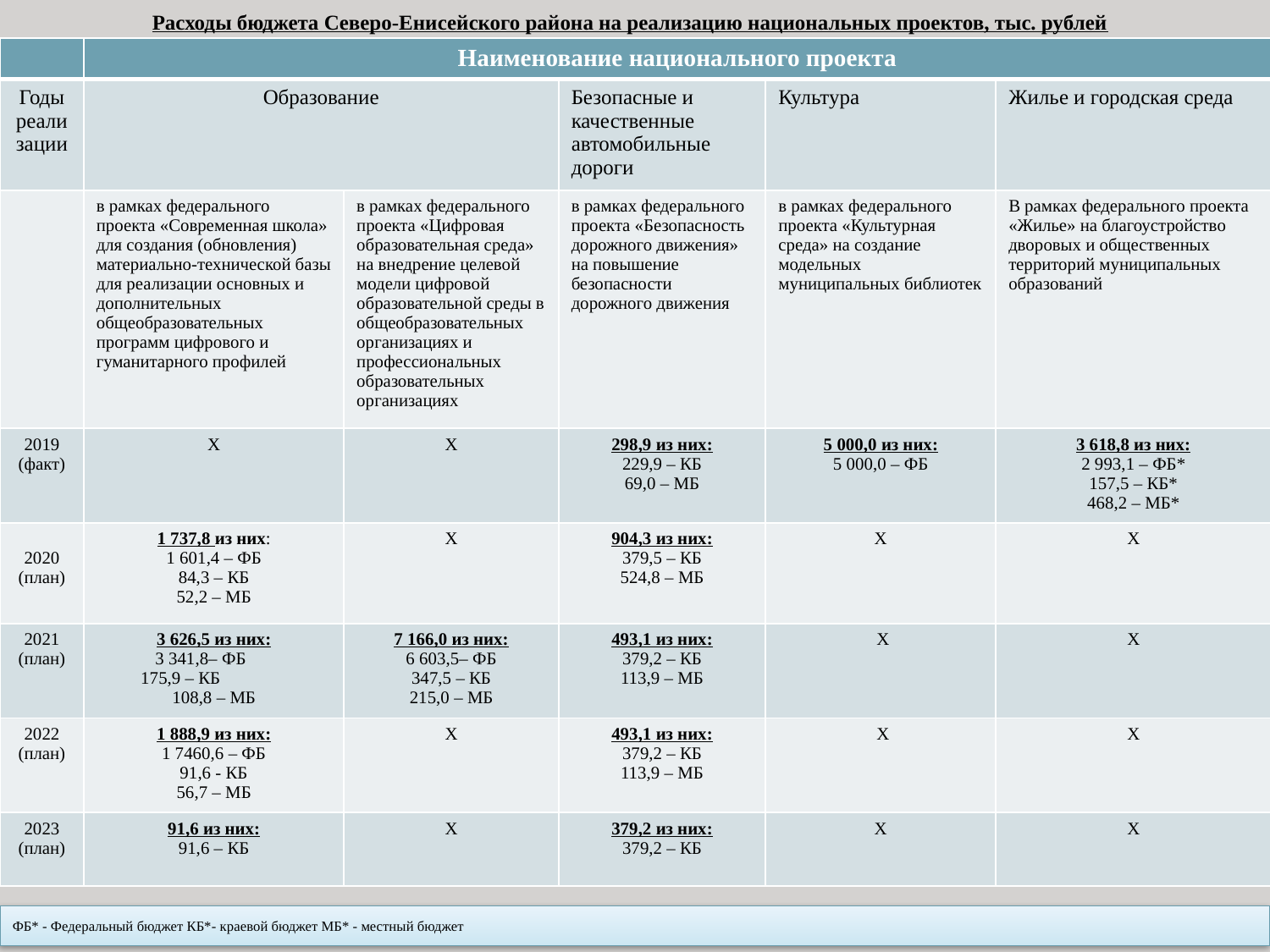

# Расходы бюджета Северо-Енисейского района на реализацию национальных проектов, тыс. рублей
|  | Наименование национального проекта |  |  |  |  |
| --- | --- | --- | --- | --- | --- |
| Годы реализации | Образование |  | Безопасные и качественные автомобильные дороги | Культура | Жилье и городская среда |
|  | в рамках федерального проекта «Современная школа» для создания (обновления) материально-технической базы для реализации основных и дополнительных общеобразовательных программ цифрового и гуманитарного профилей | в рамках федерального проекта «Цифровая образовательная среда» на внедрение целевой модели цифровой образовательной среды в общеобразовательных организациях и профессиональных образовательных организациях | в рамках федерального проекта «Безопасность дорожного движения» на повышение безопасности дорожного движения | в рамках федерального проекта «Культурная среда» на создание модельных муниципальных библиотек | В рамках федерального проекта «Жилье» на благоустройство дворовых и общественных территорий муниципальных образований |
| 2019 (факт) | Х | Х | 298,9 из них: 229,9 – КБ 69,0 – МБ | 5 000,0 из них: 5 000,0 – ФБ | 3 618,8 из них: 2 993,1 – ФБ\* 157,5 – КБ\* 468,2 – МБ\* |
| 2020 (план) | 1 737,8 из них: 1 601,4 – ФБ 84,3 – КБ 52,2 – МБ | Х | 904,3 из них: 379,5 – КБ 524,8 – МБ | Х | Х |
| 2021 (план) | 3 626,5 из них: 3 341,8– ФБ 175,9 – КБ 108,8 – МБ | 7 166,0 из них: 6 603,5– ФБ 347,5 – КБ 215,0 – МБ | 493,1 из них: 379,2 – КБ 113,9 – МБ | Х | Х |
| 2022 (план) | 1 888,9 из них: 1 7460,6 – ФБ 91,6 - КБ 56,7 – МБ | Х | 493,1 из них: 379,2 – КБ 113,9 – МБ | Х | Х |
| 2023 (план) | 91,6 из них: 91,6 – КБ | Х | 379,2 из них: 379,2 – КБ | Х | Х |
ФБ* - Федеральный бюджет КБ*- краевой бюджет МБ* - местный бюджет